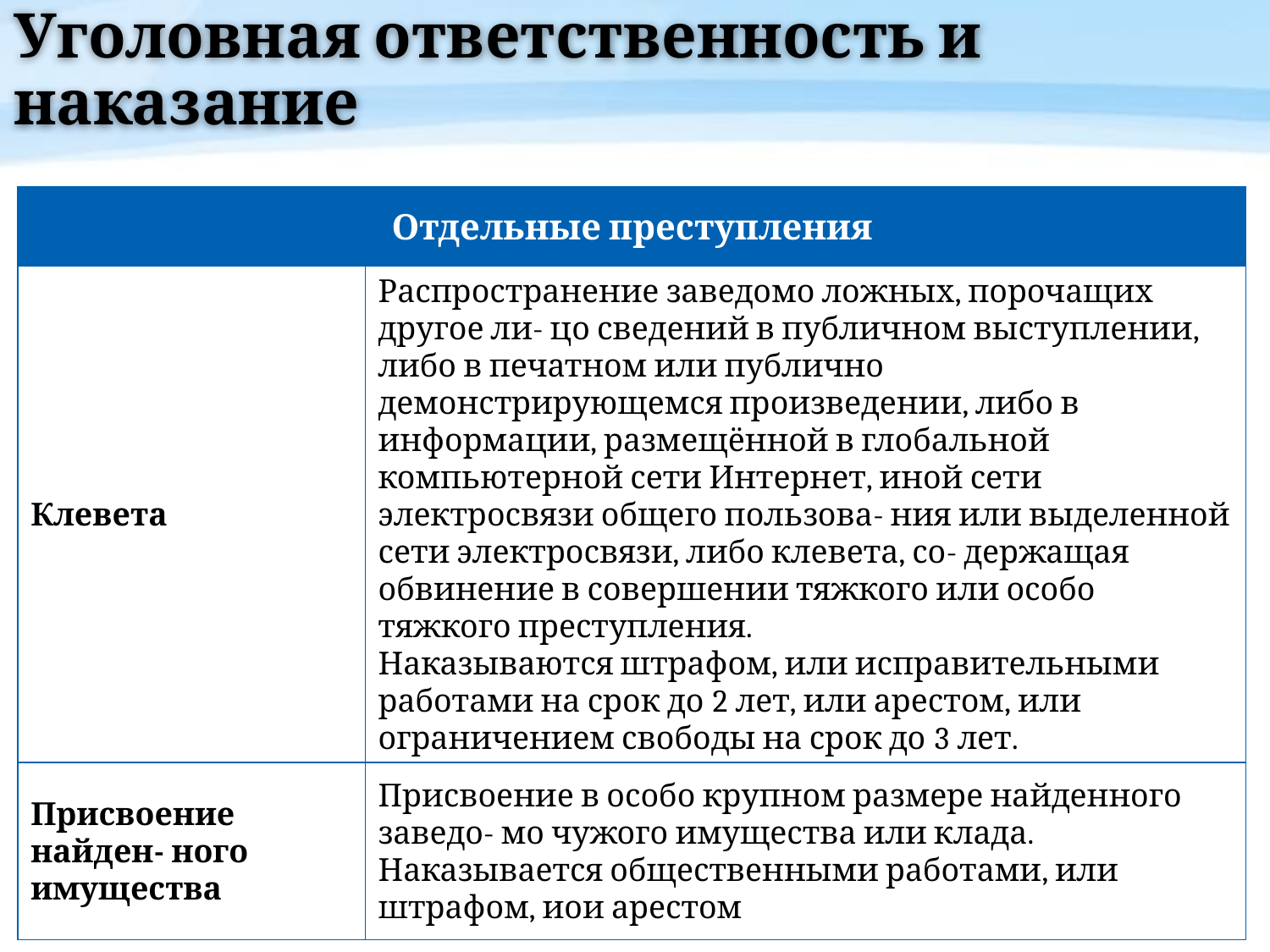

# Уголовная ответственность и наказание
| Отдельные преступления |  |
| --- | --- |
| Клевета | Распространение заведомо ложных, порочащих другое ли- цо сведений в публичном выступлении, либо в печатном или публично демонстрирующемся произведении, либо в информации, размещённой в глобальной компьютерной сети Интернет, иной сети электросвязи общего пользова- ния или выделенной сети электросвязи, либо клевета, со- держащая обвинение в совершении тяжкого или особо тяжкого преступления. Наказываются штрафом, или исправительными работами на срок до 2 лет, или арестом, или ограничением свободы на срок до 3 лет. |
| Присвоение найден- ного имущества | Присвоение в особо крупном размере найденного заведо- мо чужого имущества или клада. Наказывается общественными работами, или штрафом, иои арестом |